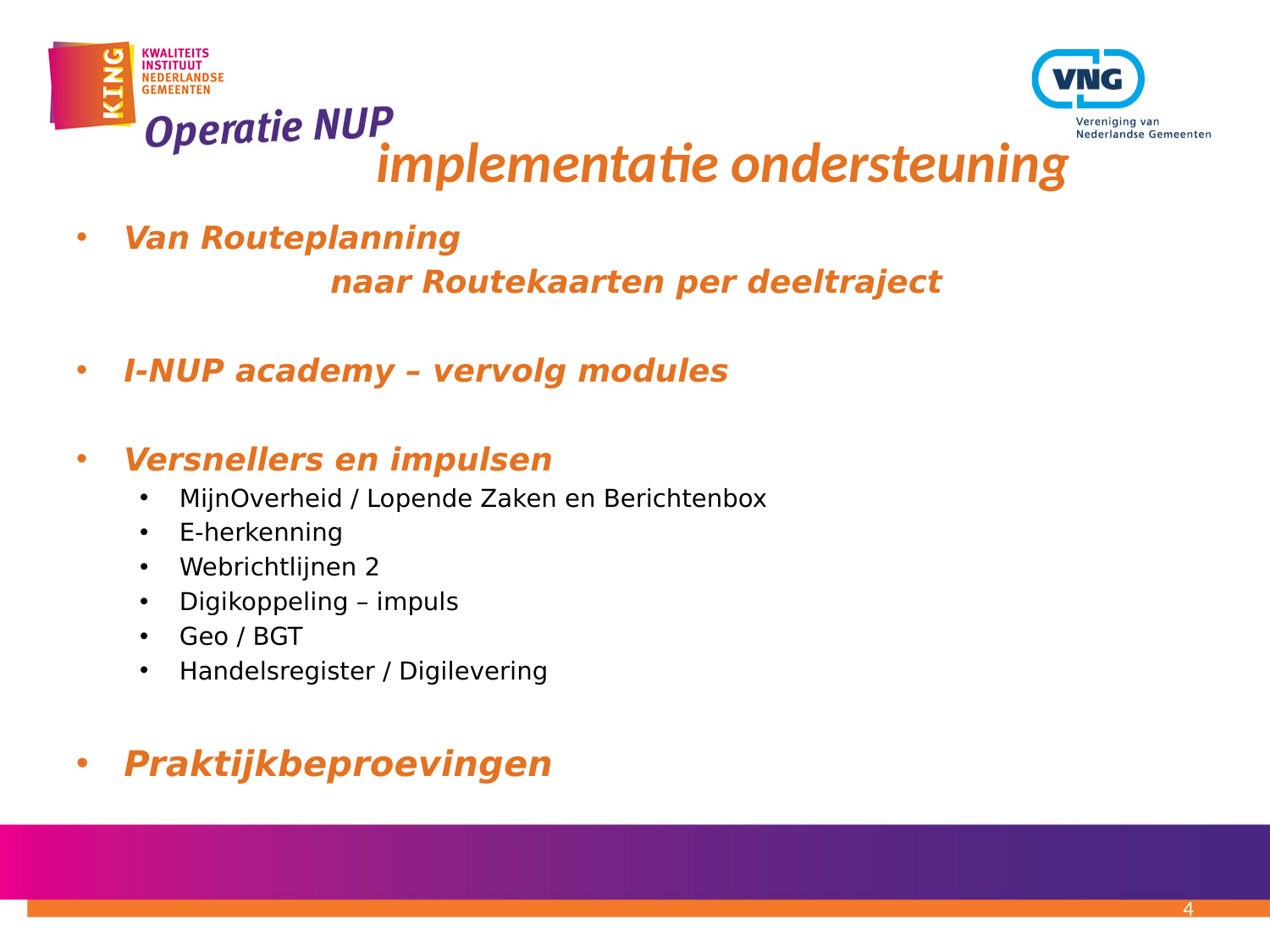

implementatie ondersteuning
Van Routeplanning
		naar Routekaarten per deeltraject

I-NUP academy – vervolg modules

Versnellers en impulsen
MijnOverheid / Lopende Zaken en Berichtenbox
E-herkenning
Webrichtlijnen 2
Digikoppeling – impuls
Geo / BGT
Handelsregister / Digilevering

Praktijkbeproevingen

4